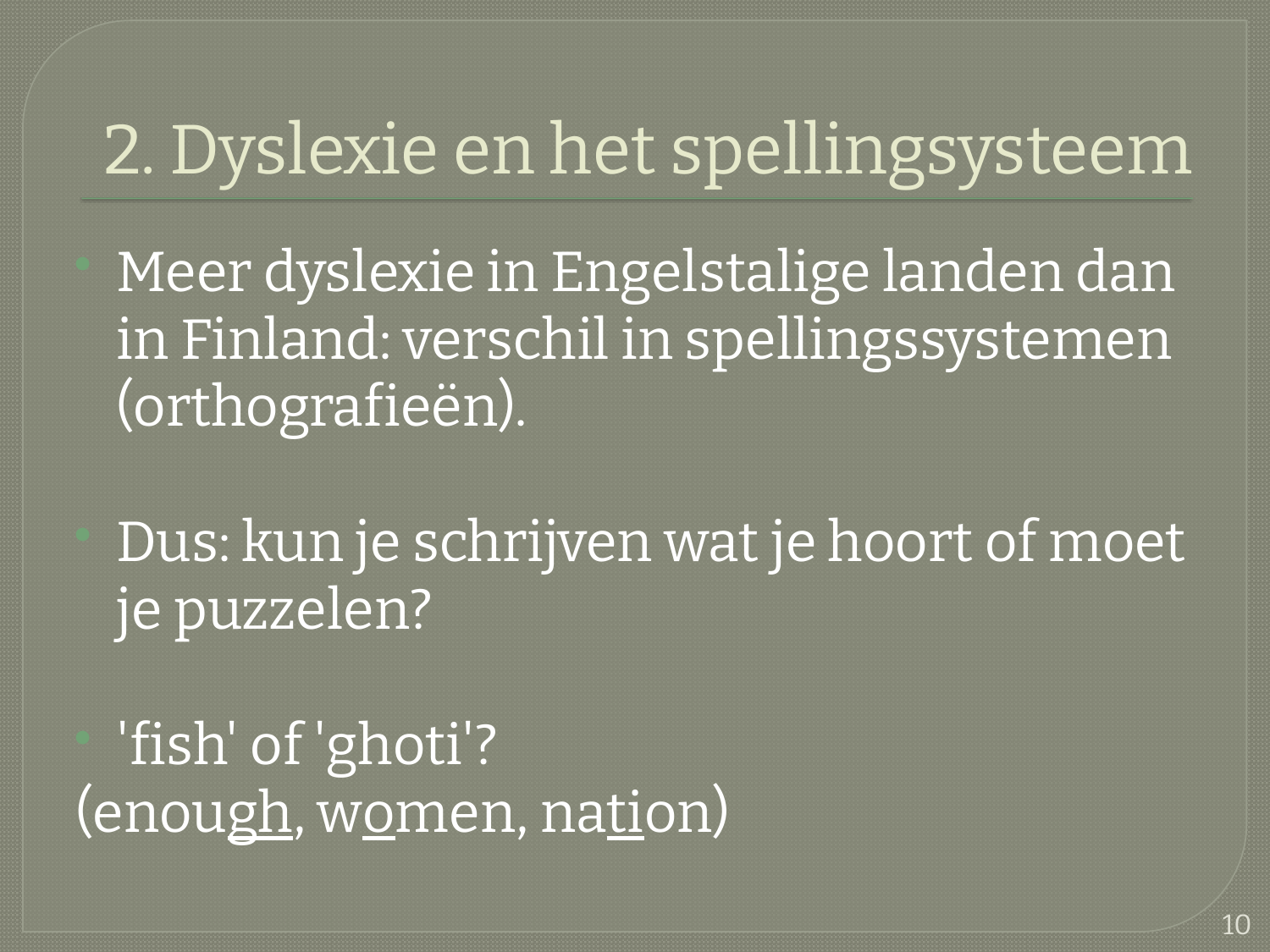

# 2. Dyslexie en het spellingsysteem
Meer dyslexie in Engelstalige landen dan in Finland: verschil in spellingssystemen (orthografieën).

Dus: kun je schrijven wat je hoort of moet je puzzelen?

'fish' of 'ghoti'?
(enough, women, nation)

10